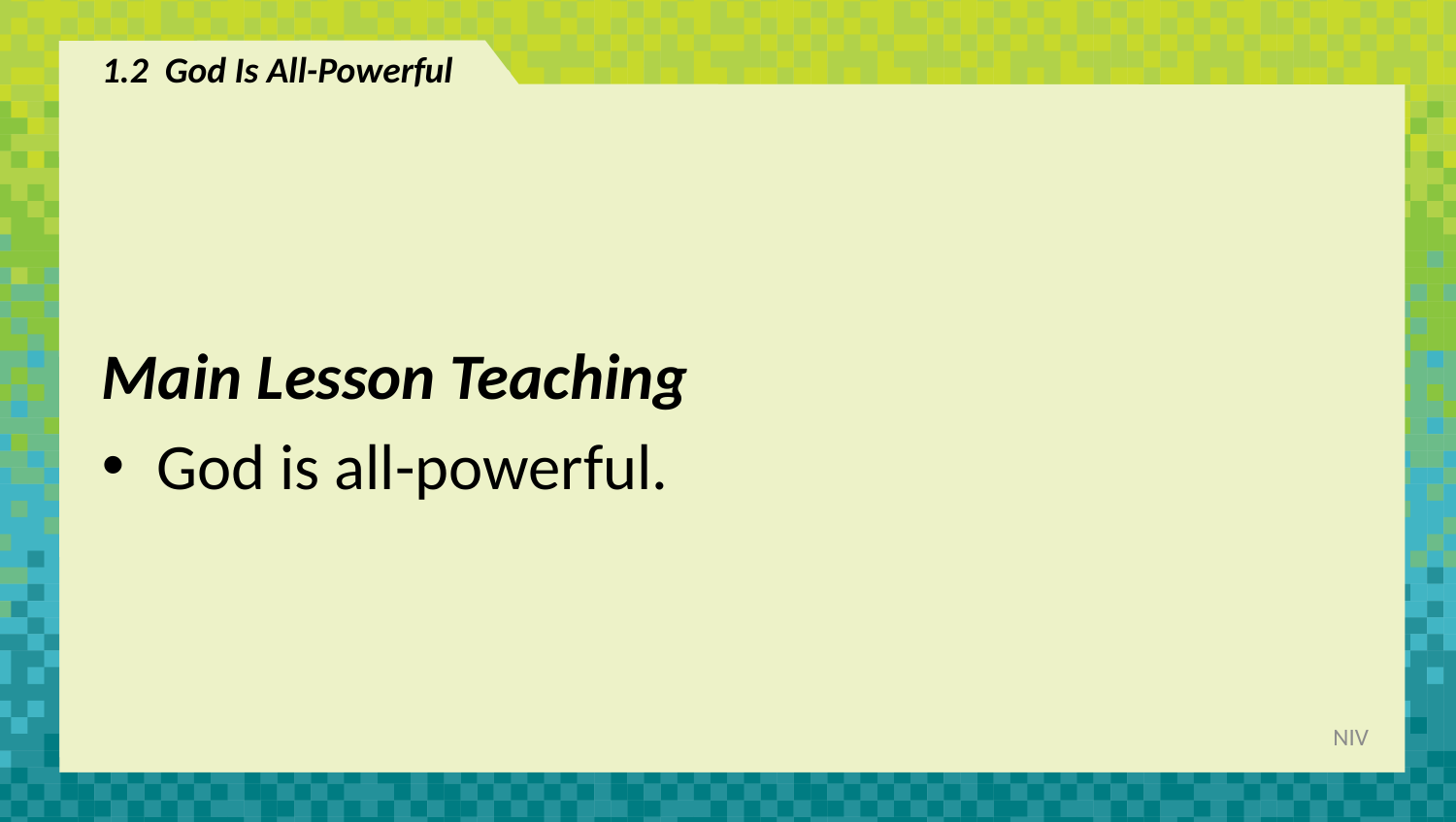

# 1.2  God Is All-Powerful
Main Lesson Teaching
God is all-powerful.
NIV